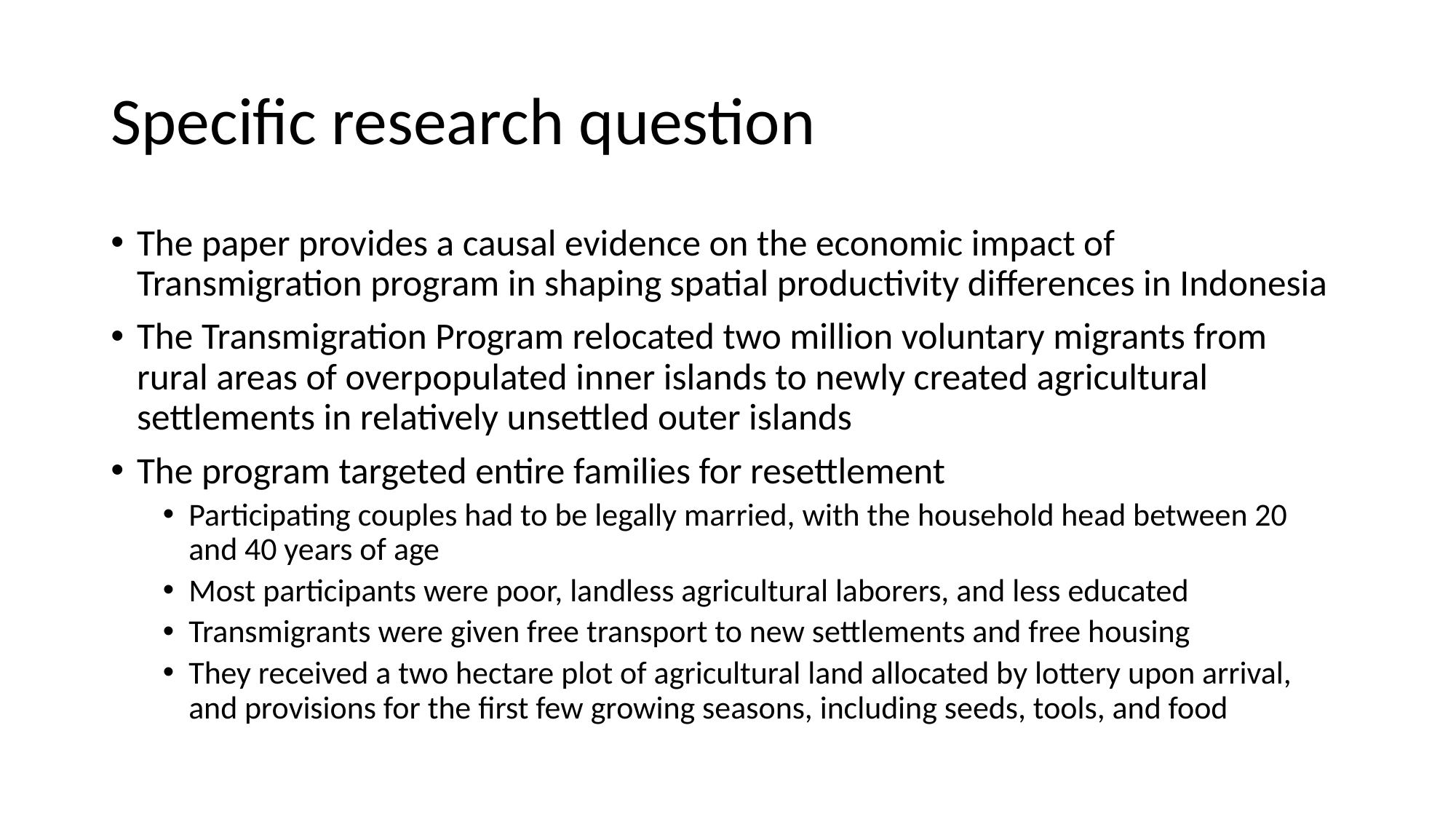

# Specific research question
The paper provides a causal evidence on the economic impact of Transmigration program in shaping spatial productivity differences in Indonesia
The Transmigration Program relocated two million voluntary migrants from rural areas of overpopulated inner islands to newly created agricultural settlements in relatively unsettled outer islands
The program targeted entire families for resettlement
Participating couples had to be legally married, with the household head between 20 and 40 years of age
Most participants were poor, landless agricultural laborers, and less educated
Transmigrants were given free transport to new settlements and free housing
They received a two hectare plot of agricultural land allocated by lottery upon arrival, and provisions for the first few growing seasons, including seeds, tools, and food